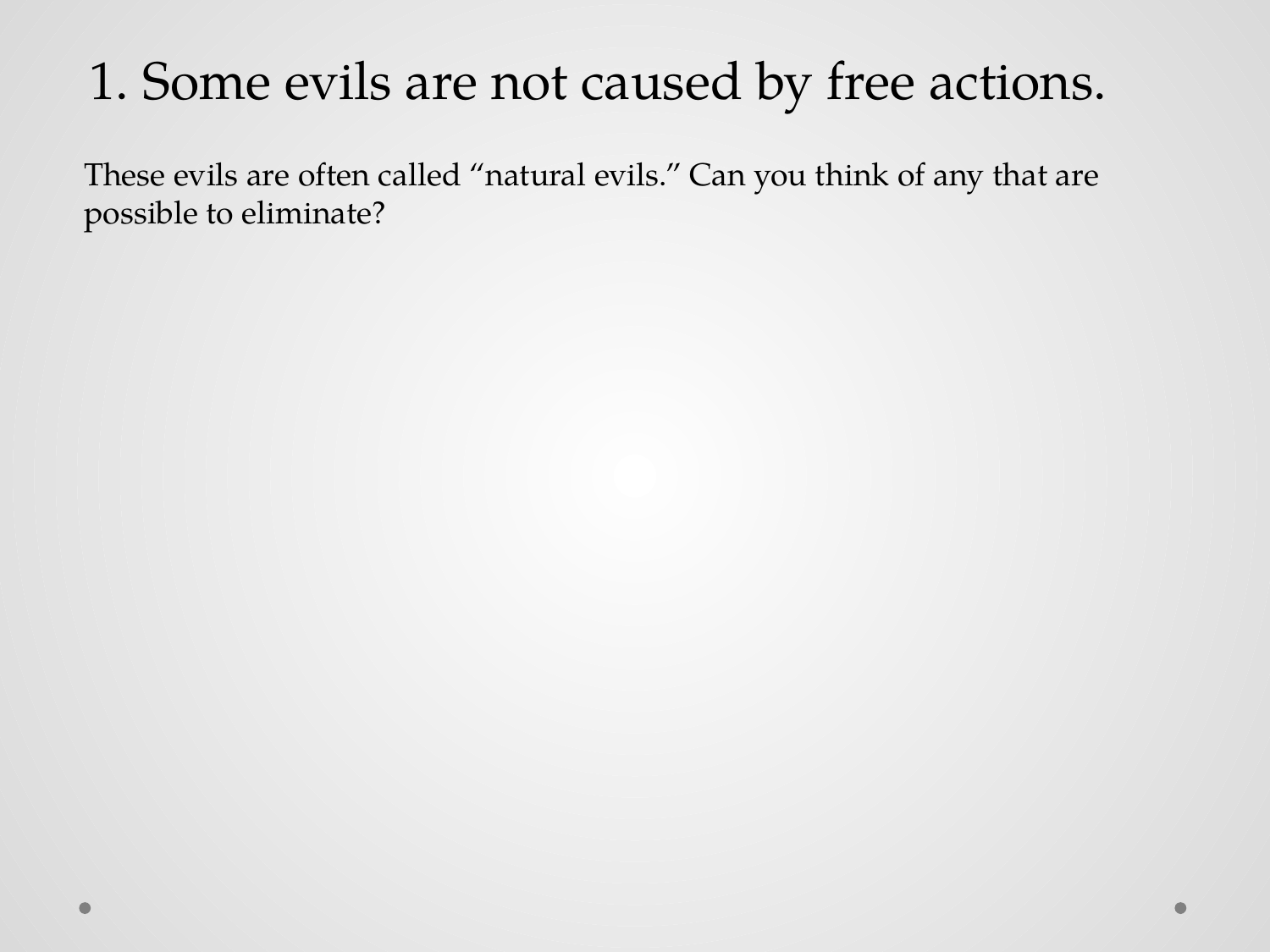

1. Some evils are not caused by free actions.
These evils are often called “natural evils.” Can you think of any that are possible to eliminate?